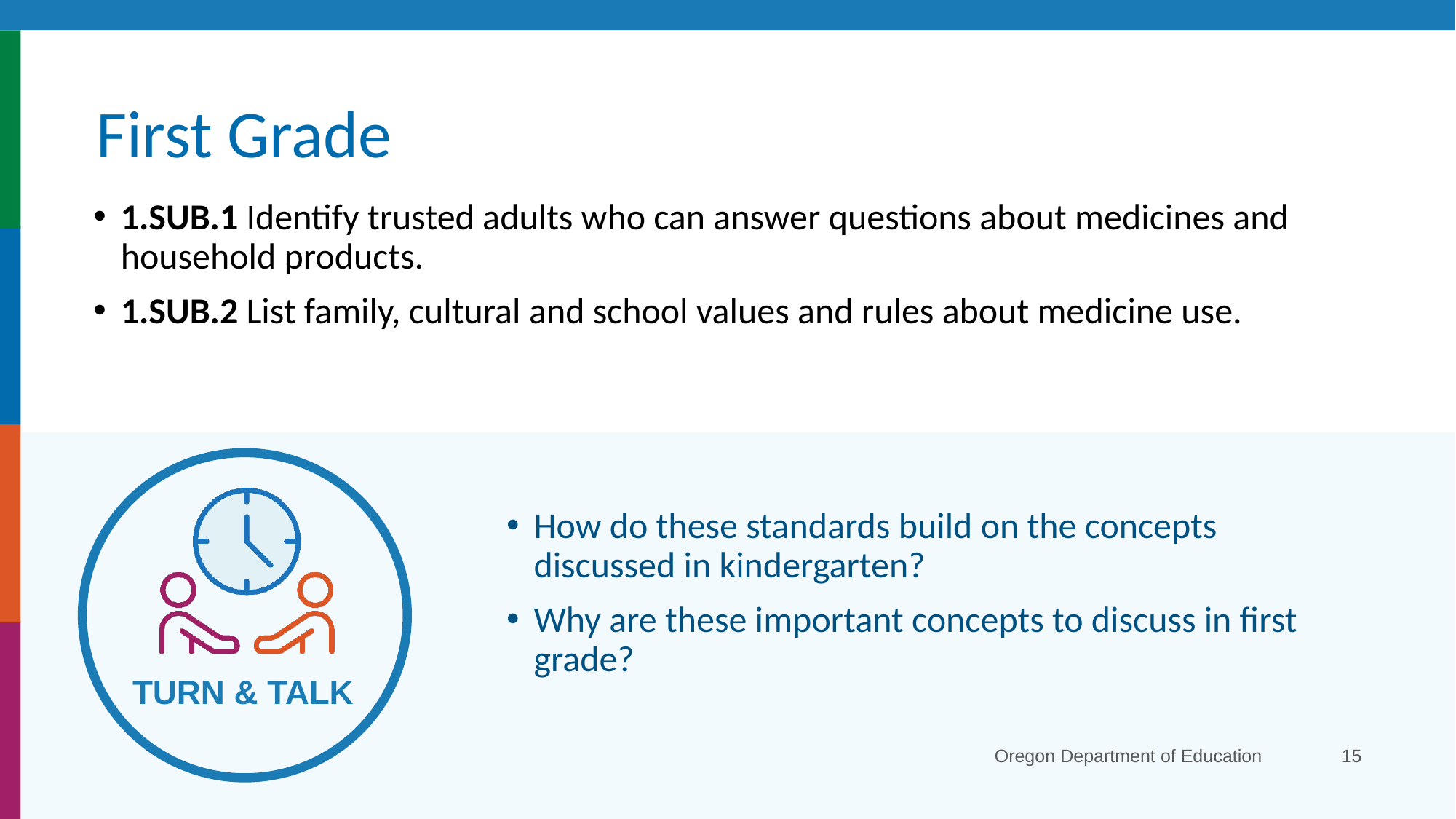

# First Grade
1.SUB.1 Identify trusted adults who can answer questions about medicines and household products.
1.SUB.2 List family, cultural and school values and rules about medicine use.

How do these standards build on the concepts discussed in kindergarten?
Why are these important concepts to discuss in first grade?
Oregon Department of Education
15